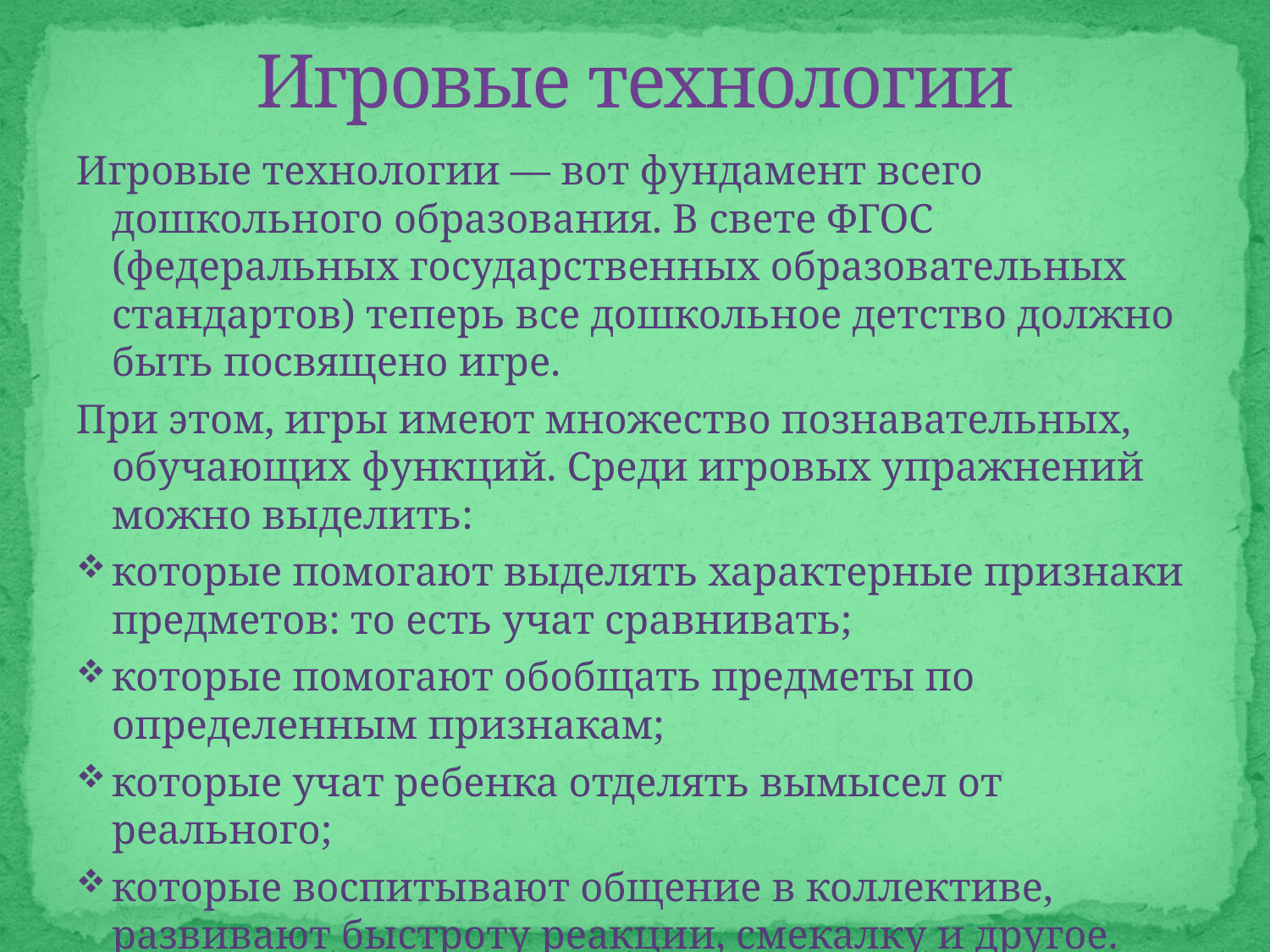

# Игровые технологии
Игровые технологии — вот фундамент всего дошкольного образования. В свете ФГОС (федеральных государственных образовательных стандартов) теперь все дошкольное детство должно быть посвящено игре.
При этом, игры имеют множество познавательных, обучающих функций. Среди игровых упражнений можно выделить:
которые помогают выделять характерные признаки предметов: то есть учат сравнивать;
которые помогают обобщать предметы по определенным признакам;
которые учат ребенка отделять вымысел от реального;
которые воспитывают общение в коллективе, развивают быстроту реакции, смекалку и другое.